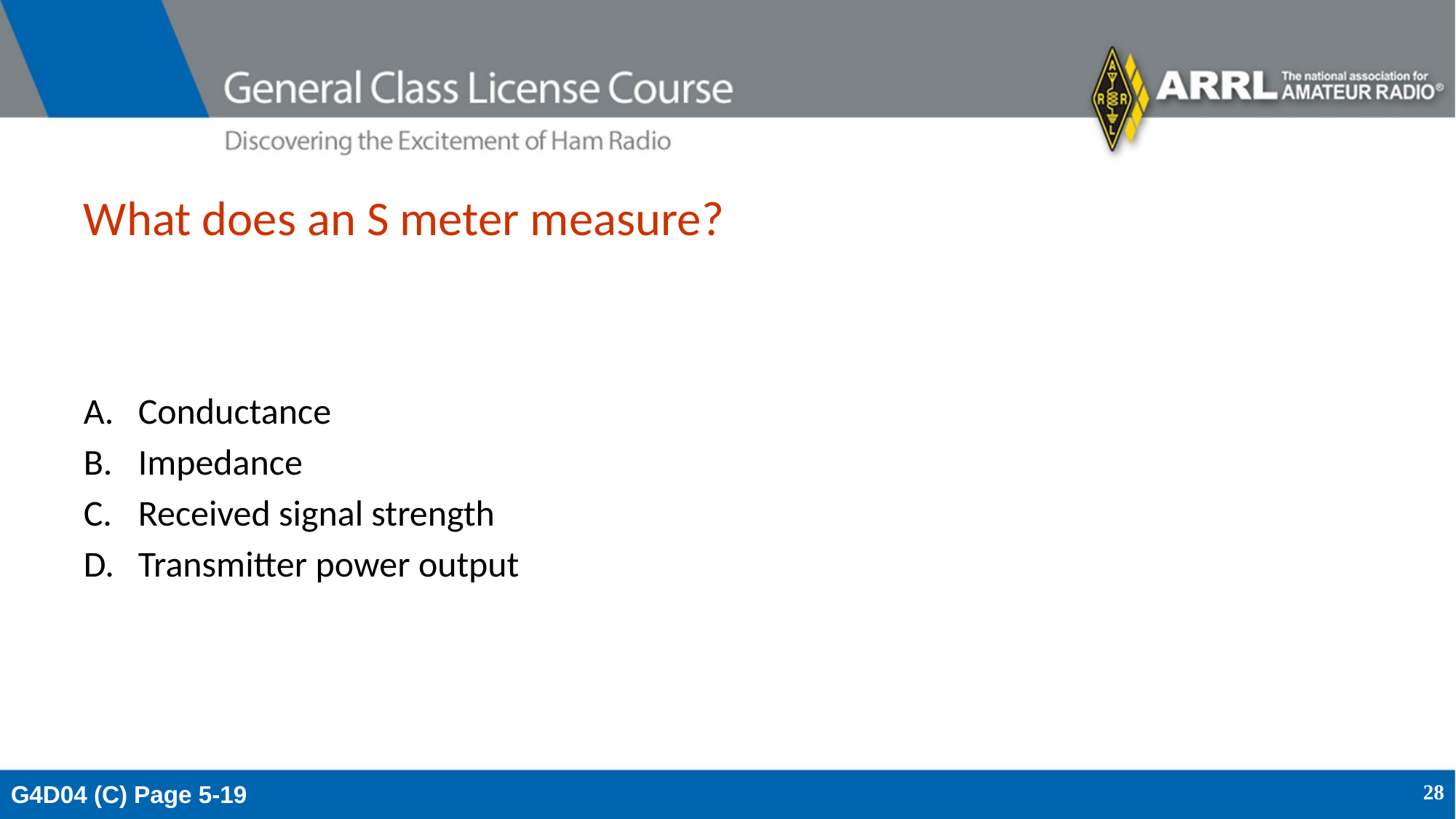

# What does an S meter measure?
Conductance
Impedance
Received signal strength
Transmitter power output
G4D04 (C) Page 5-19
28